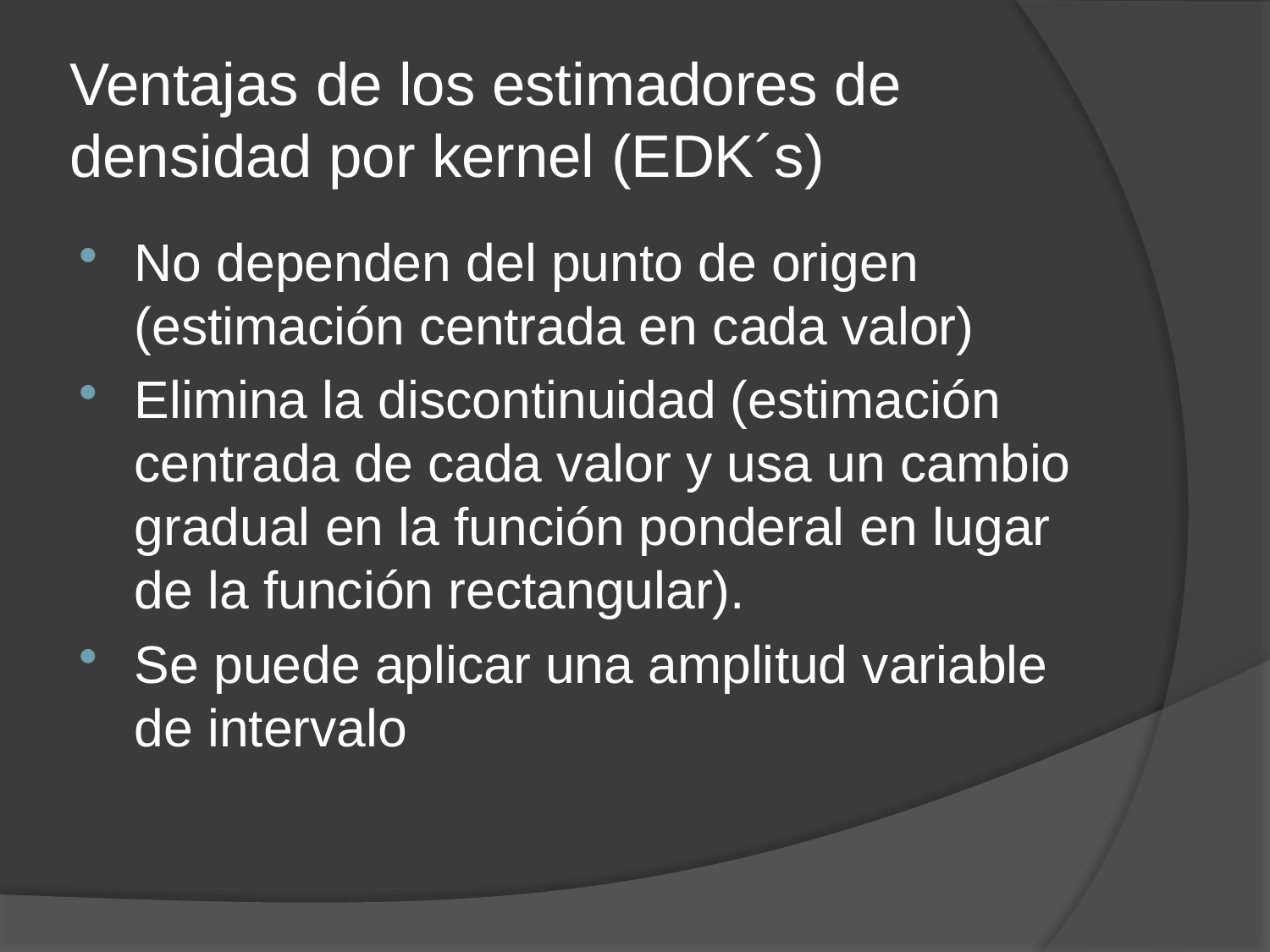

# Ventajas de los estimadores de densidad por kernel (EDK´s)
No dependen del punto de origen (estimación centrada en cada valor)
Elimina la discontinuidad (estimación centrada de cada valor y usa un cambio gradual en la función ponderal en lugar de la función rectangular).
Se puede aplicar una amplitud variable de intervalo